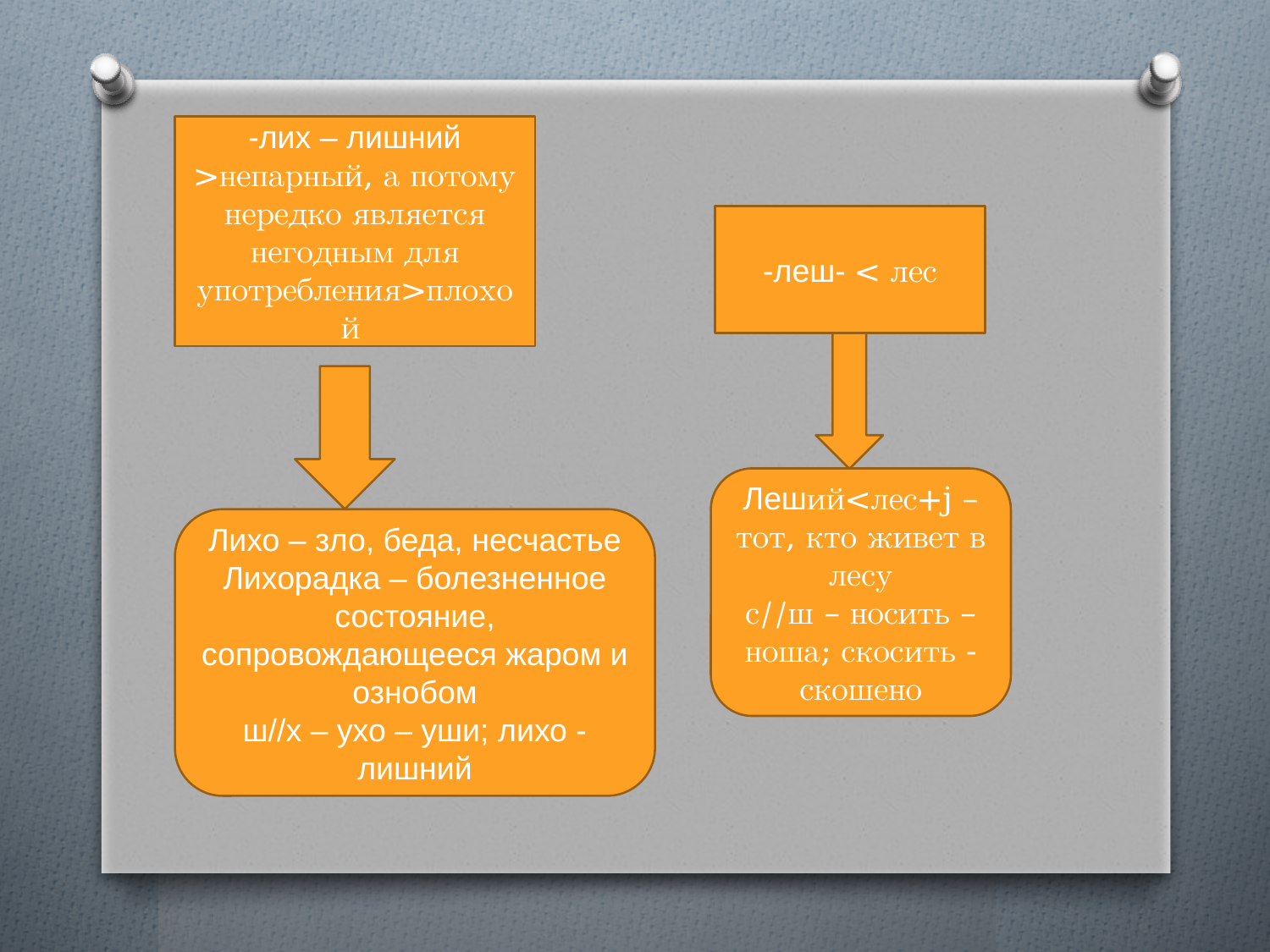

-лих – лишний >непарный, а потому нередко является негодным для употребления>плохой
-леш- < лес

Леший<лес+j – тот, кто живет в лесу
с//ш – носить – ноша; скосить - скошено

Лихо – зло, беда, несчастье
Лихорадка – болезненное состояние, сопровождающееся жаром и ознобом
ш//х – ухо – уши; лихо - лишний